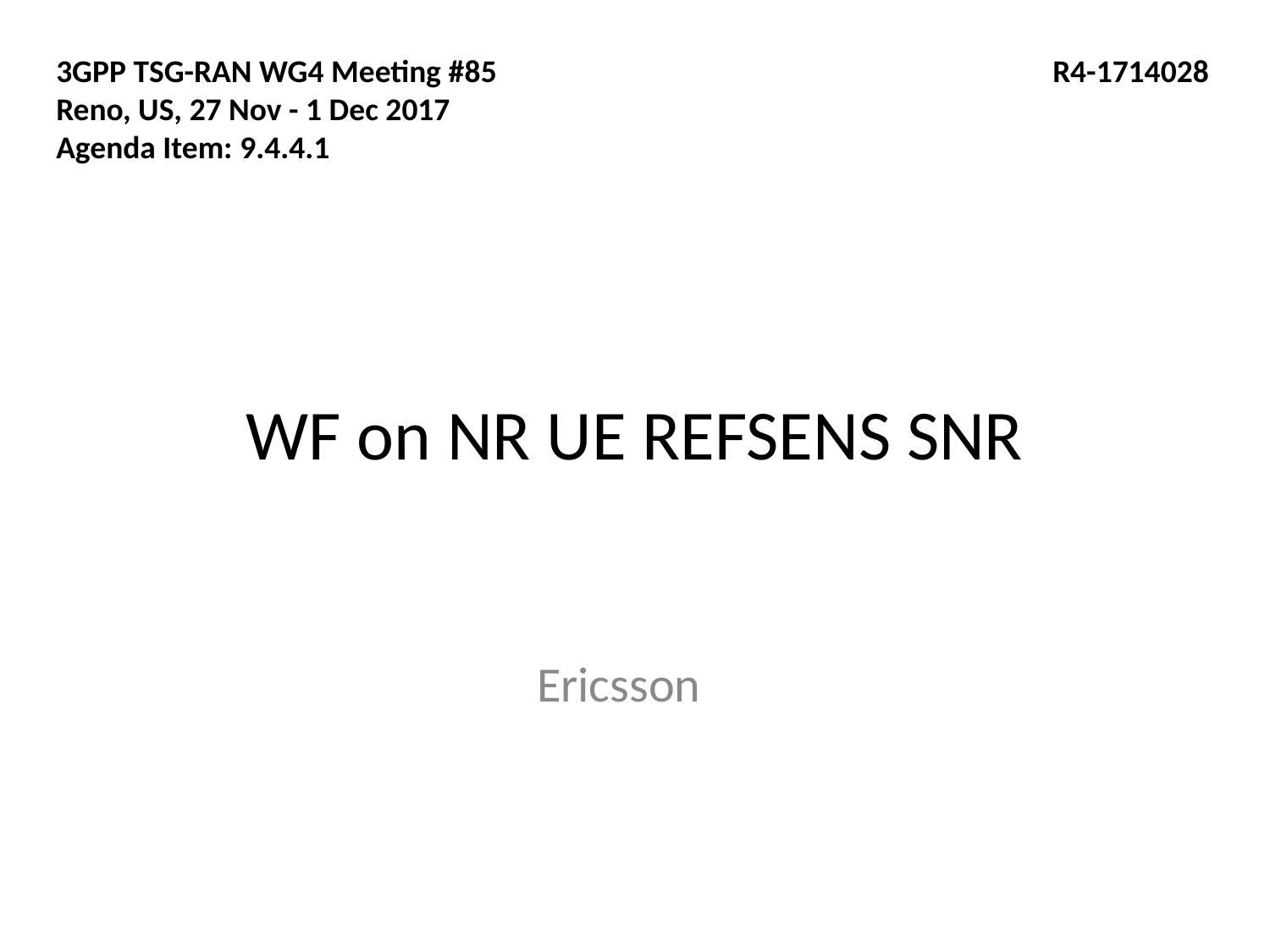

3GPP TSG-RAN WG4 Meeting #85
Reno, US, 27 Nov - 1 Dec 2017
Agenda Item: 9.4.4.1
R4-1714028
# WF on NR UE REFSENS SNR
Ericsson